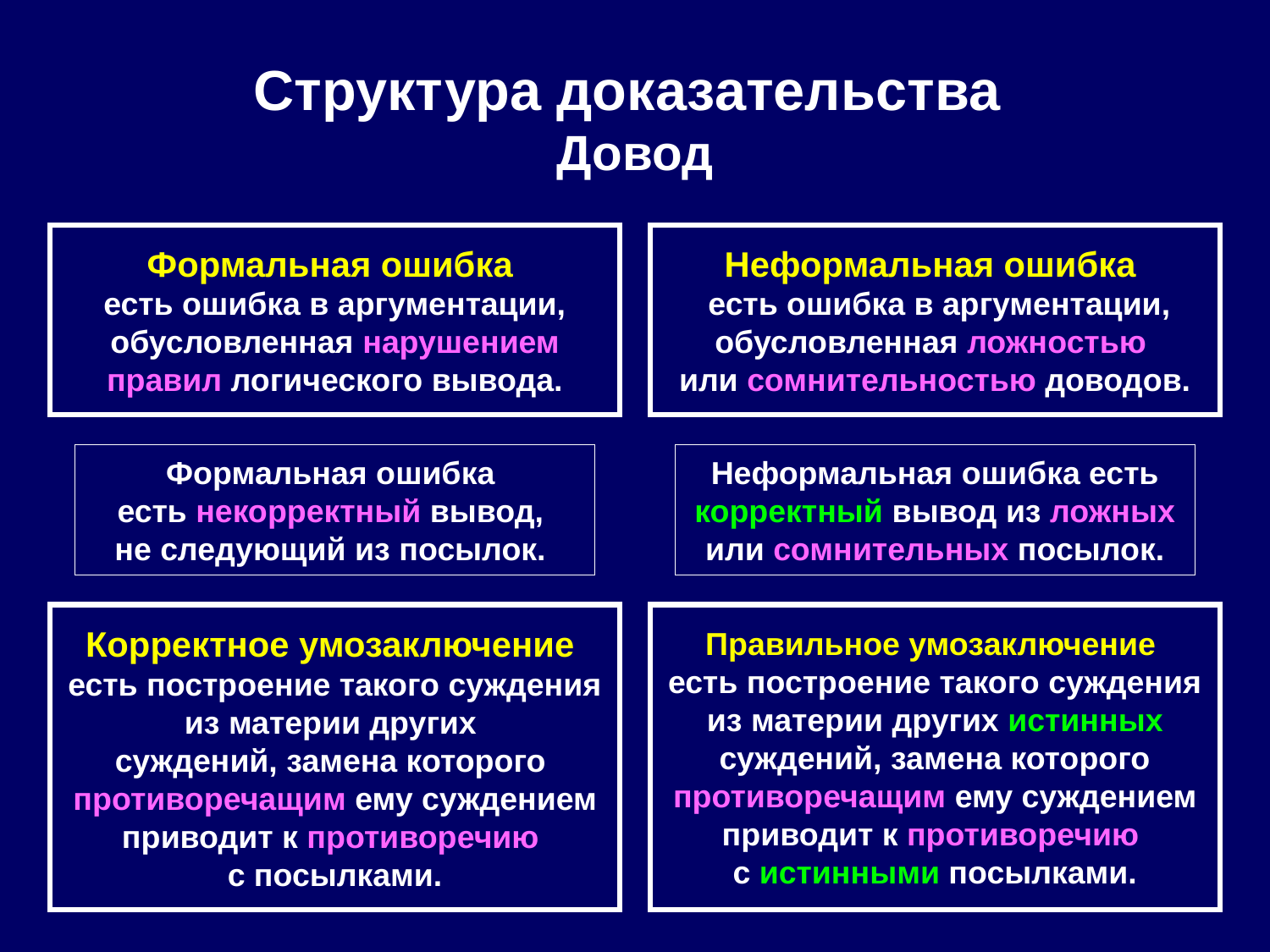

# Структура доказательства Довод
Формальная ошибка
есть ошибка в аргументации, обусловленная нарушением правил логического вывода.
Неформальная ошибка
 есть ошибка в аргументации, обусловленная ложностью
или сомнительностью доводов.
Формальная ошибка
есть некорректный вывод,
не следующий из посылок.
Неформальная ошибка есть корректный вывод из ложных или сомнительных посылок.
Корректное умозаключение
есть построение такого суждения из материи других
суждений, замена которого
противоречащим ему суждением приводит к противоречию
с посылками.
Правильное умозаключение
есть построение такого суждения из материи других истинных суждений, замена которого противоречащим ему суждением приводит к противоречию
с истинными посылками.